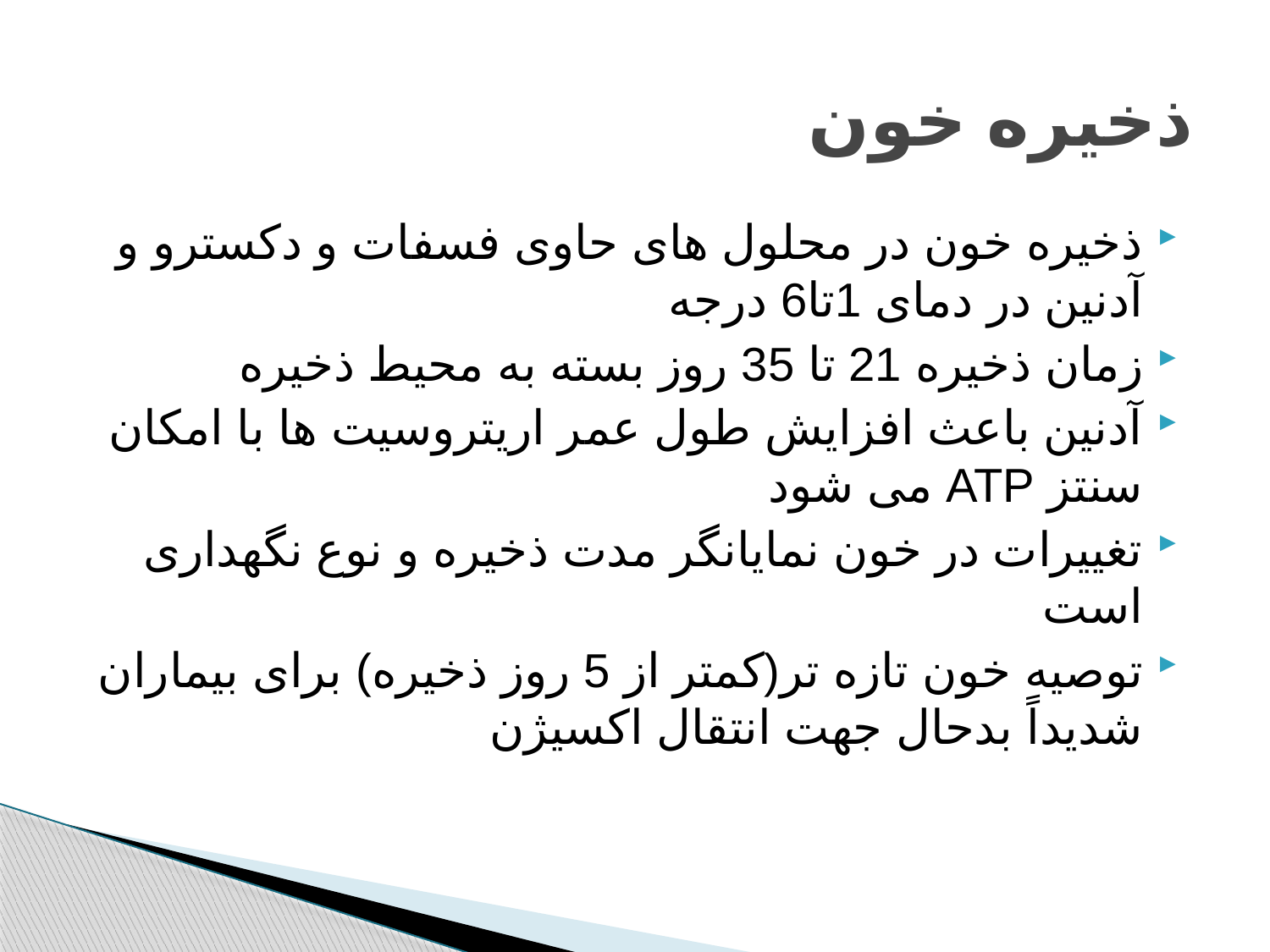

# ذخیره خون
ذخیره خون در محلول های حاوی فسفات و دکسترو و آدنین در دمای 1تا6 درجه
زمان ذخیره 21 تا 35 روز بسته به محیط ذخیره
آدنین باعث افزایش طول عمر اریتروسیت ها با امکان سنتز ATP می شود
تغییرات در خون نمایانگر مدت ذخیره و نوع نگهداری است
توصیه خون تازه تر(کمتر از 5 روز ذخیره) برای بیماران شدیداً بدحال جهت انتقال اکسیژن